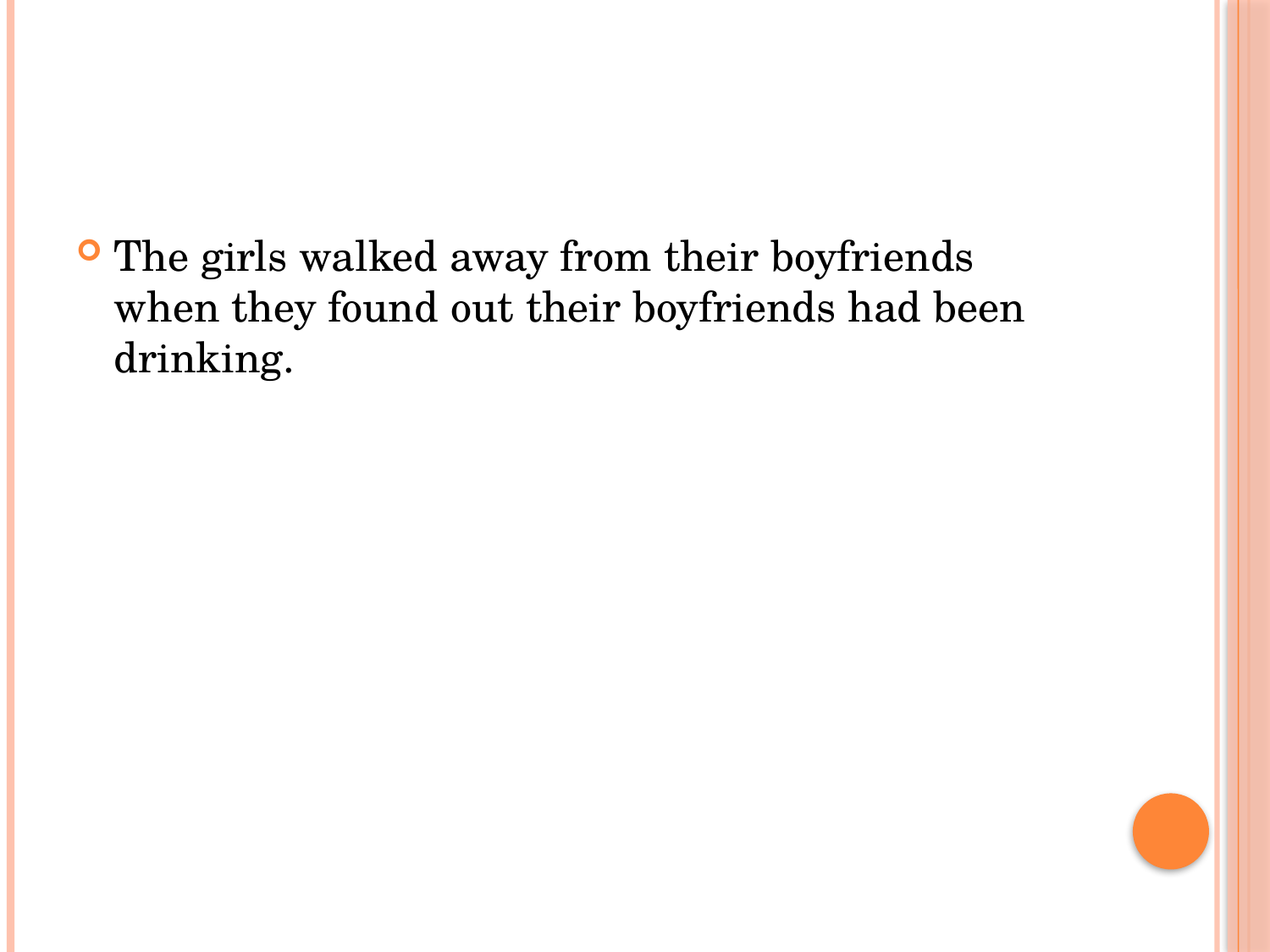

#
The girls walked away from their boyfriends when they found out their boyfriends had been drinking.